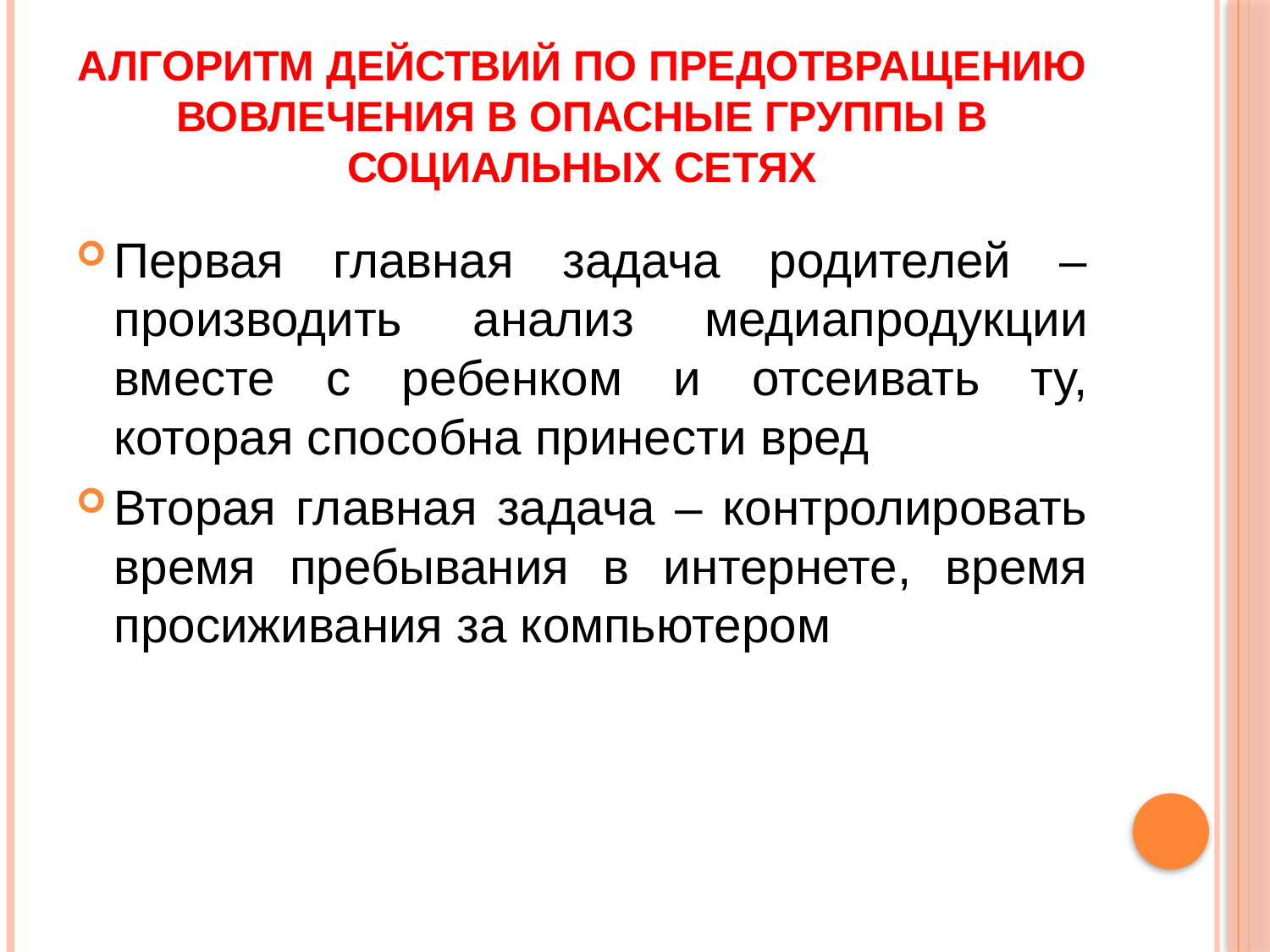

# Алгоритм действий по предотвращению вовлечения в опасные группы в социальных сетях
Первая главная задача родителей – производить анализ медиапродукции вместе с ребенком и отсеивать ту, которая способна принести вред
Вторая главная задача – контролировать время пребывания в интернете, время просиживания за компьютером